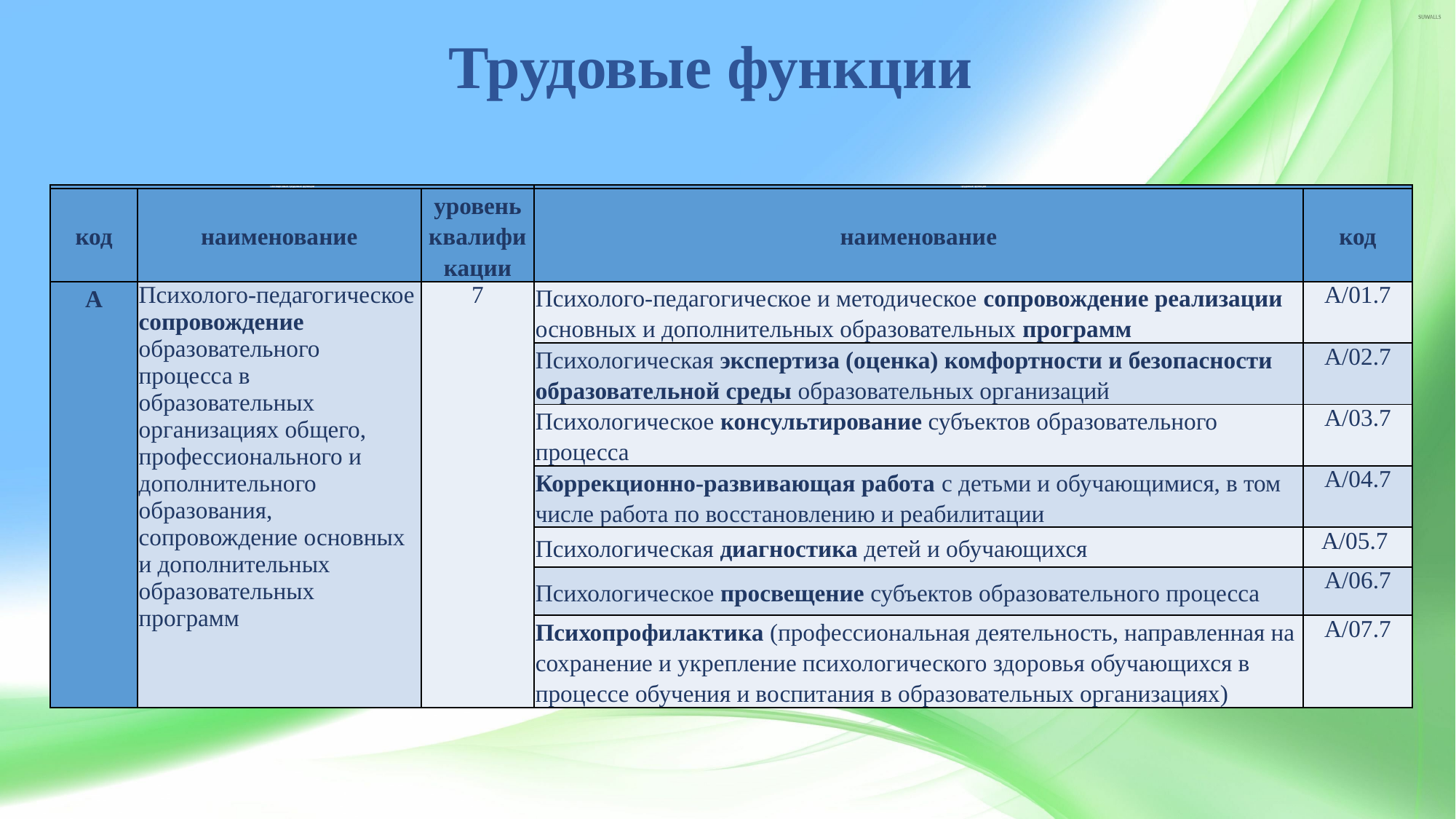

# Трудовые функции
| Обобщенные трудовые функции |  |  | Трудовые функции |  |
| --- | --- | --- | --- | --- |
| код | наименование | уровень квалификации | наименование | код |
| A | Психолого-педагогическое сопровождение образовательного процесса в образовательных организациях общего, профессионального и дополнительного образования, сопровождение основных и дополнительных образовательных программ | 7 | Психолого-педагогическое и методическое сопровождение реализации основных и дополнительных образовательных программ | A/01.7 |
|  |  |  | Психологическая экспертиза (оценка) комфортности и безопасности образовательной среды образовательных организаций | A/02.7 |
|  |  |  | Психологическое консультирование субъектов образовательного процесса | A/03.7 |
|  |  |  | Коррекционно-развивающая работа с детьми и обучающимися, в том числе работа по восстановлению и реабилитации | A/04.7 |
|  |  |  | Психологическая диагностика детей и обучающихся | A/05.7 |
|  |  |  | Психологическое просвещение субъектов образовательного процесса | A/06.7 |
|  |  |  | Психопрофилактика (профессиональная деятельность, направленная на сохранение и укрепление психологического здоровья обучающихся в процессе обучения и воспитания в образовательных организациях) | A/07.7 |